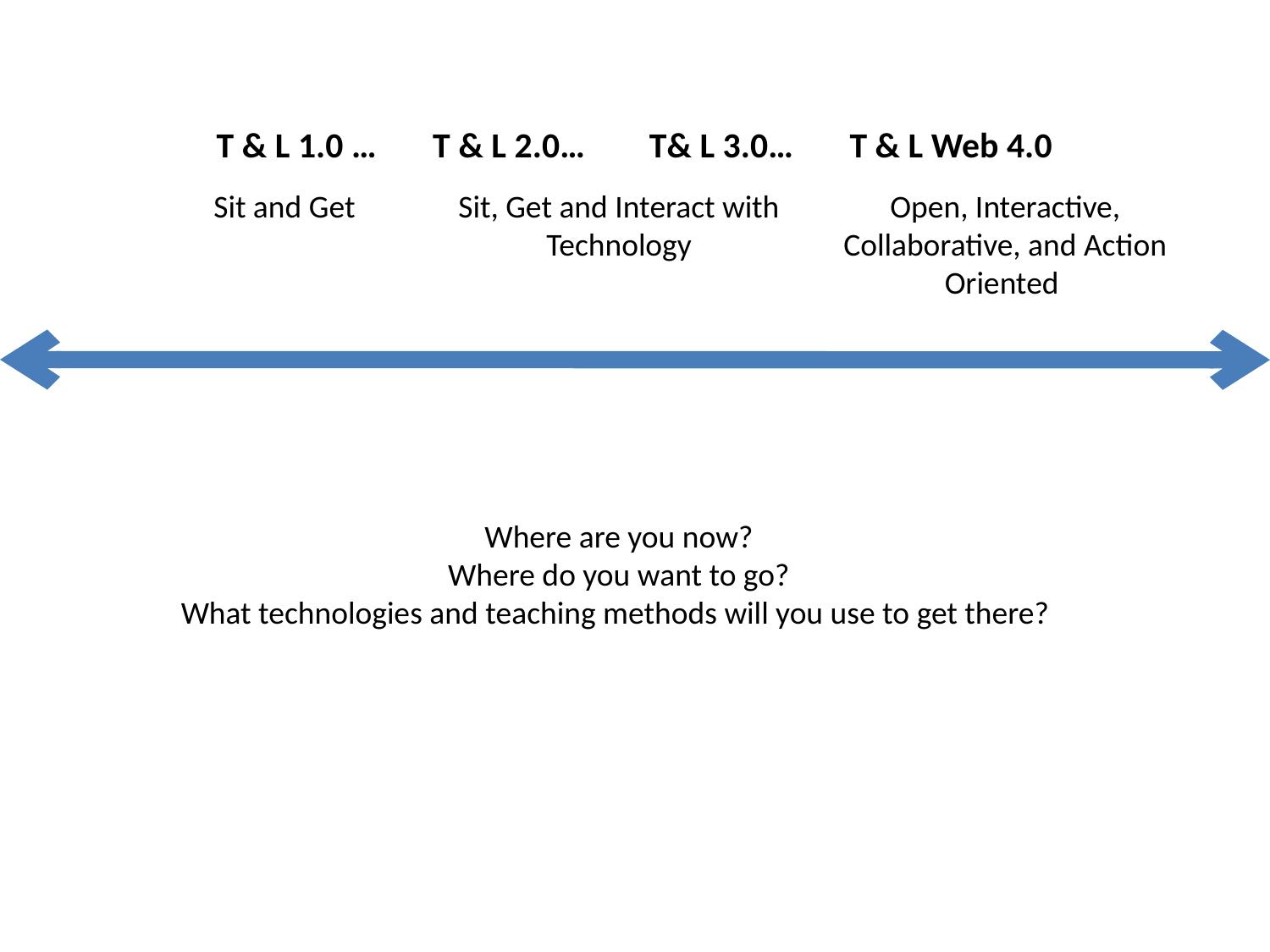

T & L 1.0 …       T & L 2.0…        T& L 3.0…       T & L Web 4.0

Sit and Get
Sit, Get and Interact with Technology
Open, Interactive, Collaborative, and Action Oriented

Where are you now?
Where do you want to go?
What technologies and teaching methods will you use to get there?